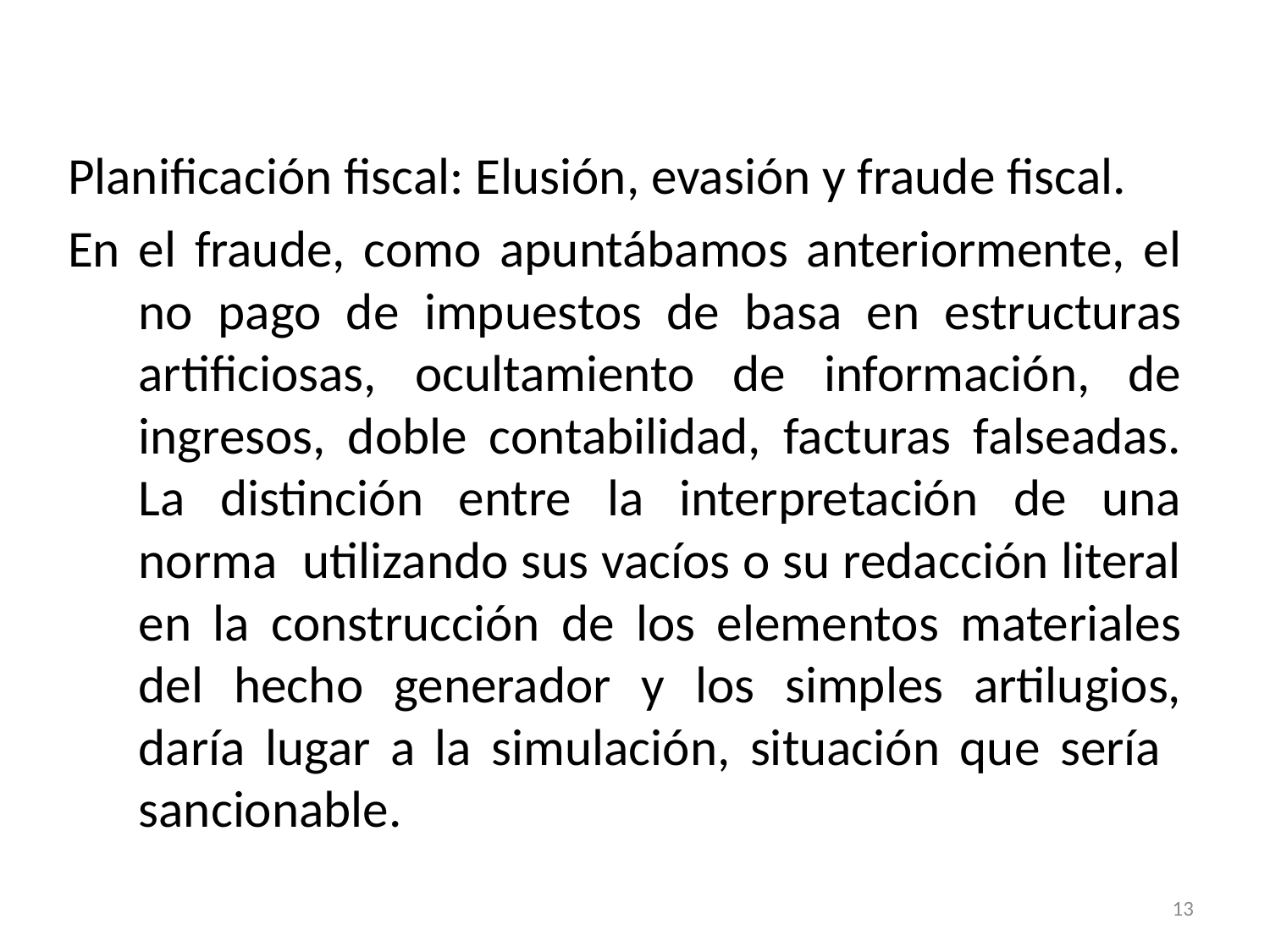

#
Planificación fiscal: Elusión, evasión y fraude fiscal.
En el fraude, como apuntábamos anteriormente, el no pago de impuestos de basa en estructuras artificiosas, ocultamiento de información, de ingresos, doble contabilidad, facturas falseadas. La distinción entre la interpretación de una norma  utilizando sus vacíos o su redacción literal en la construcción de los elementos materiales del hecho generador y los simples artilugios, daría lugar a la simulación, situación que sería  sancionable.

13